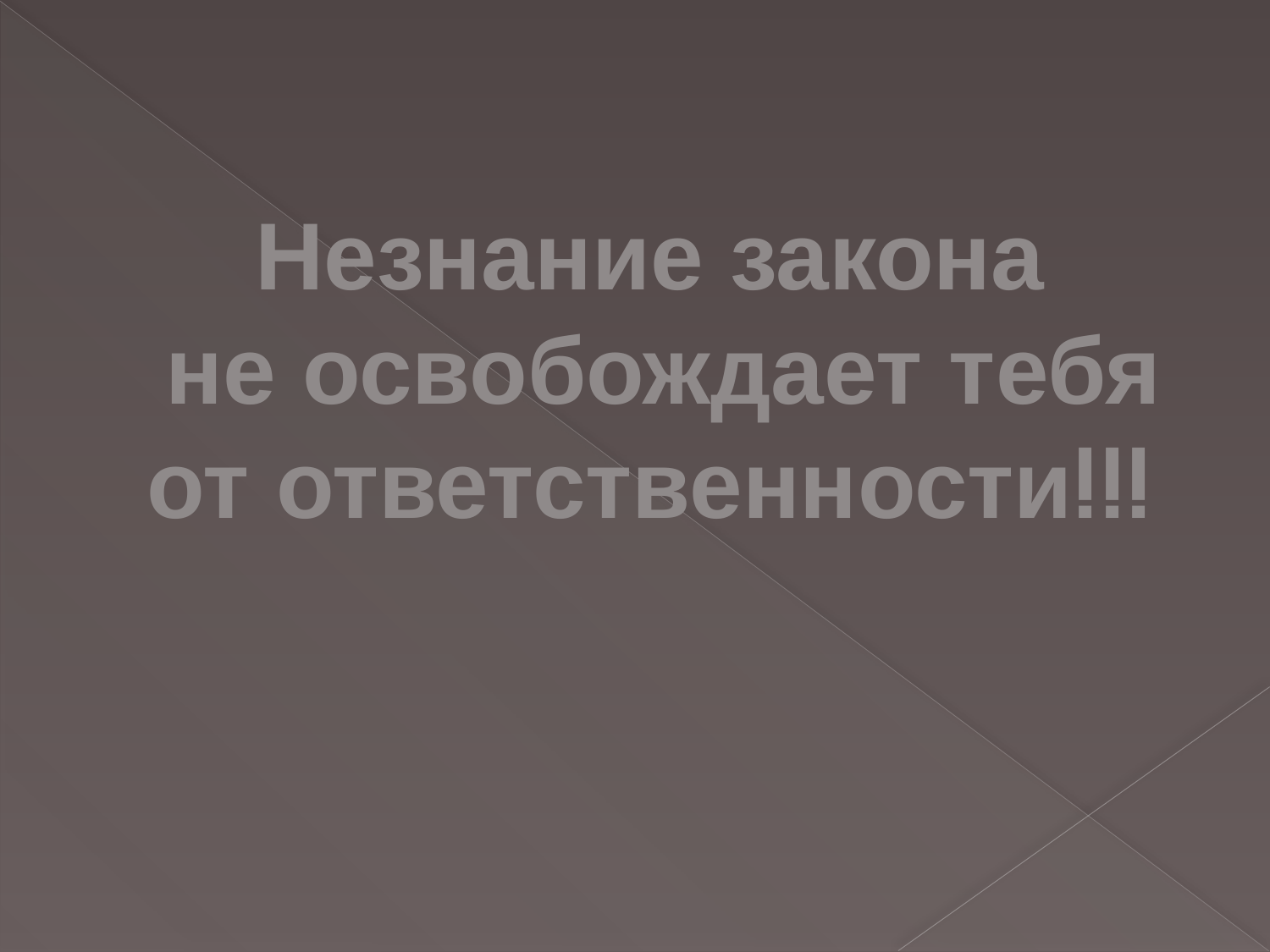

Незнание закона
 не освобождает тебя от ответственности!!!